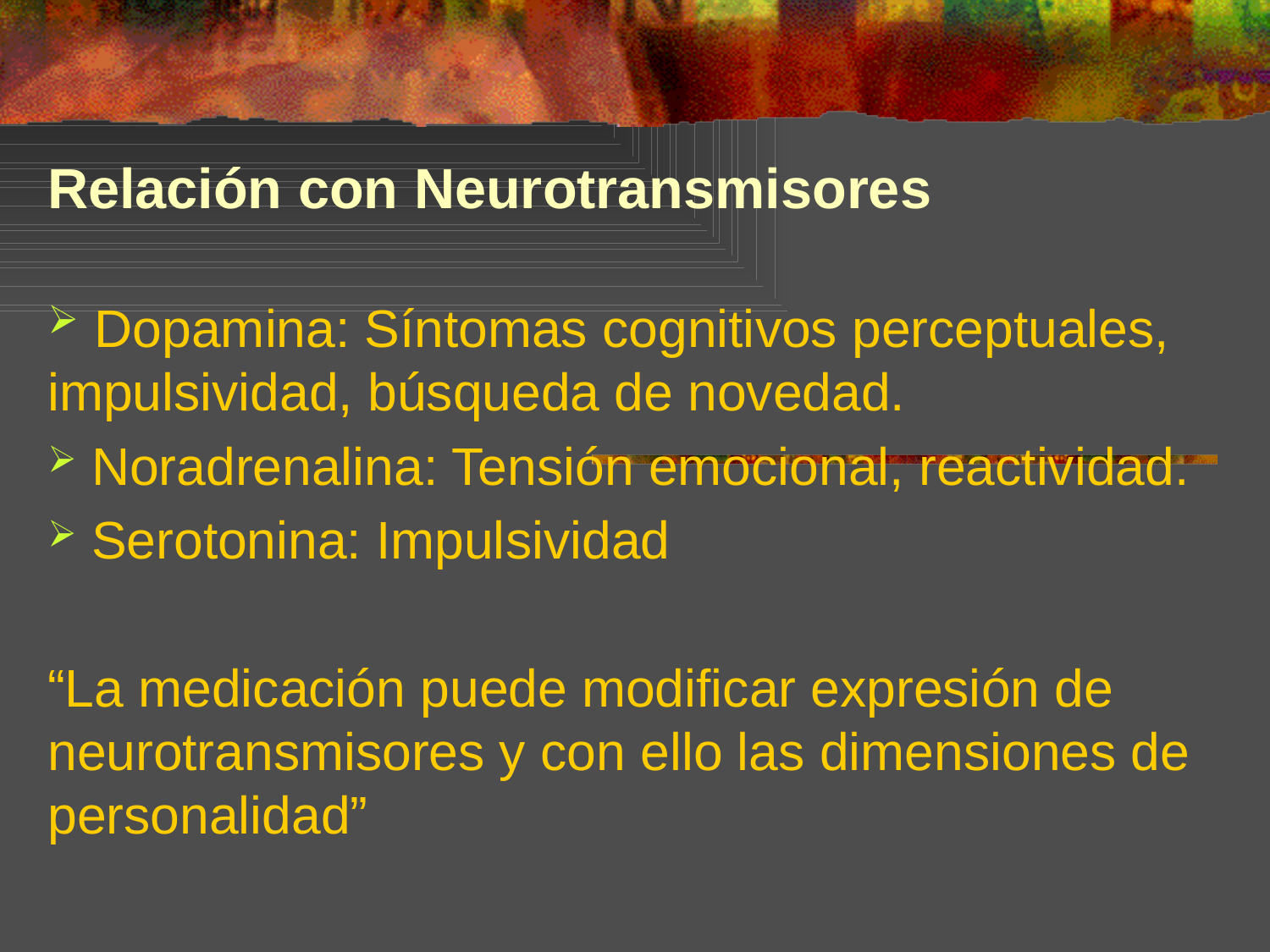

Relación con Neurotransmisores

 Dopamina: Síntomas cognitivos perceptuales, impulsividad, búsqueda de novedad.
 Noradrenalina: Tensión emocional, reactividad.
 Serotonina: Impulsividad

“La medicación puede modificar expresión de neurotransmisores y con ello las dimensiones de personalidad”
#